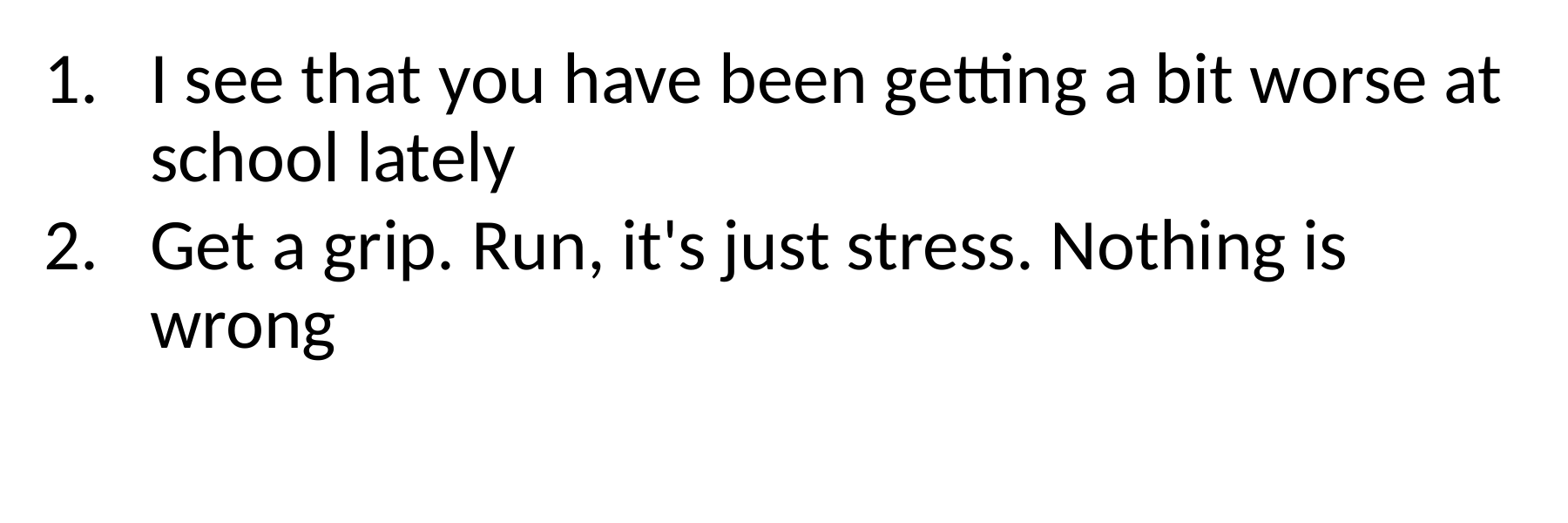

I see that you have been getting a bit worse at school lately
Get a grip. Run, it's just stress. Nothing is wrong